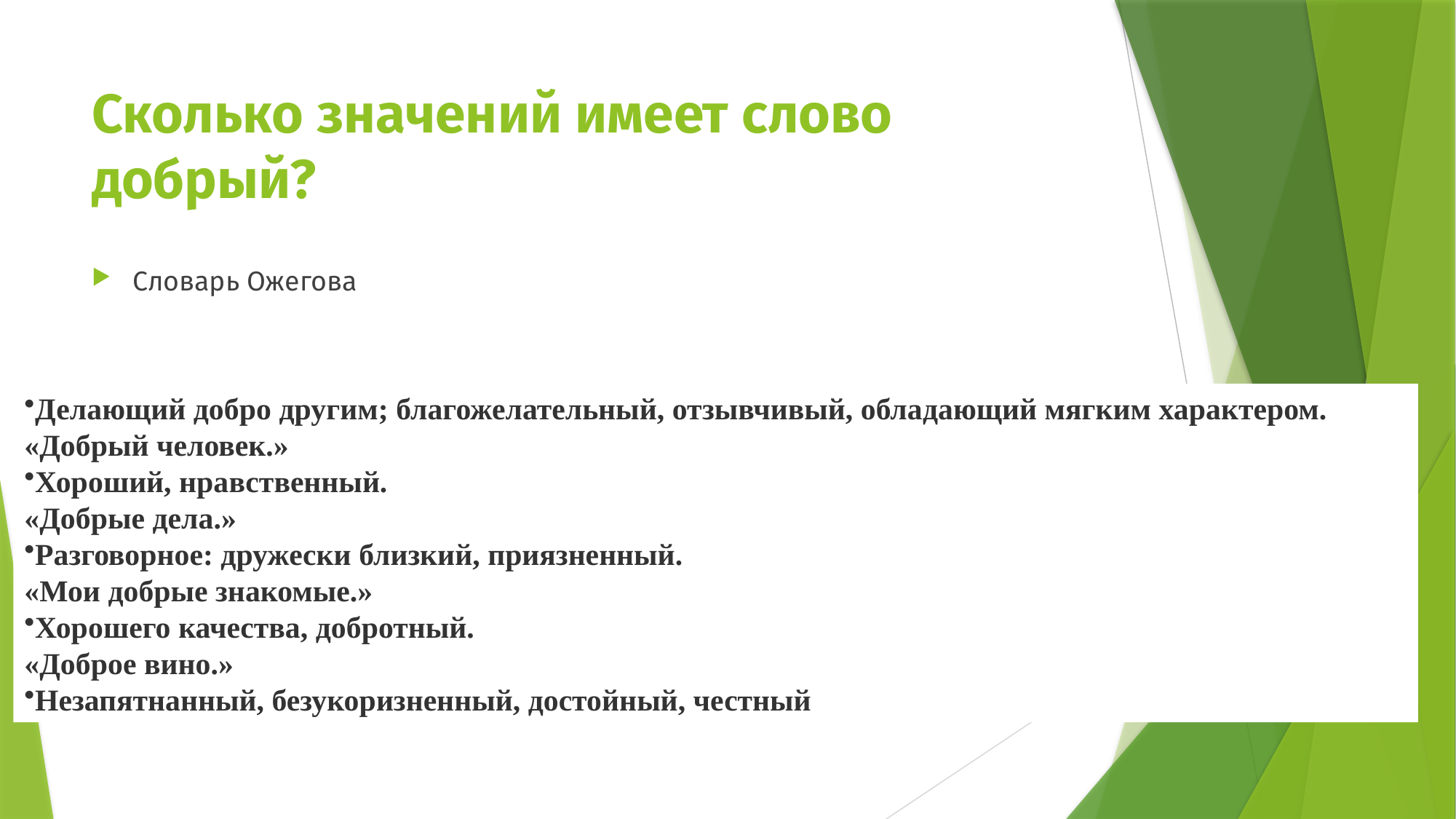

# Сколько значений имеет слово добрый?
Словарь Ожегова
Делающий добро другим; благожелательный, отзывчивый, обладающий мягким характером.
«Добрый человек.»
Хороший, нравственный.
«Добрые дела.»
Разговорное: дружески близкий, приязненный.
«Мои добрые знакомые.»
Хорошего качества, добротный.
«Доброе вино.»
Незапятнанный, безукоризненный, достойный, честный